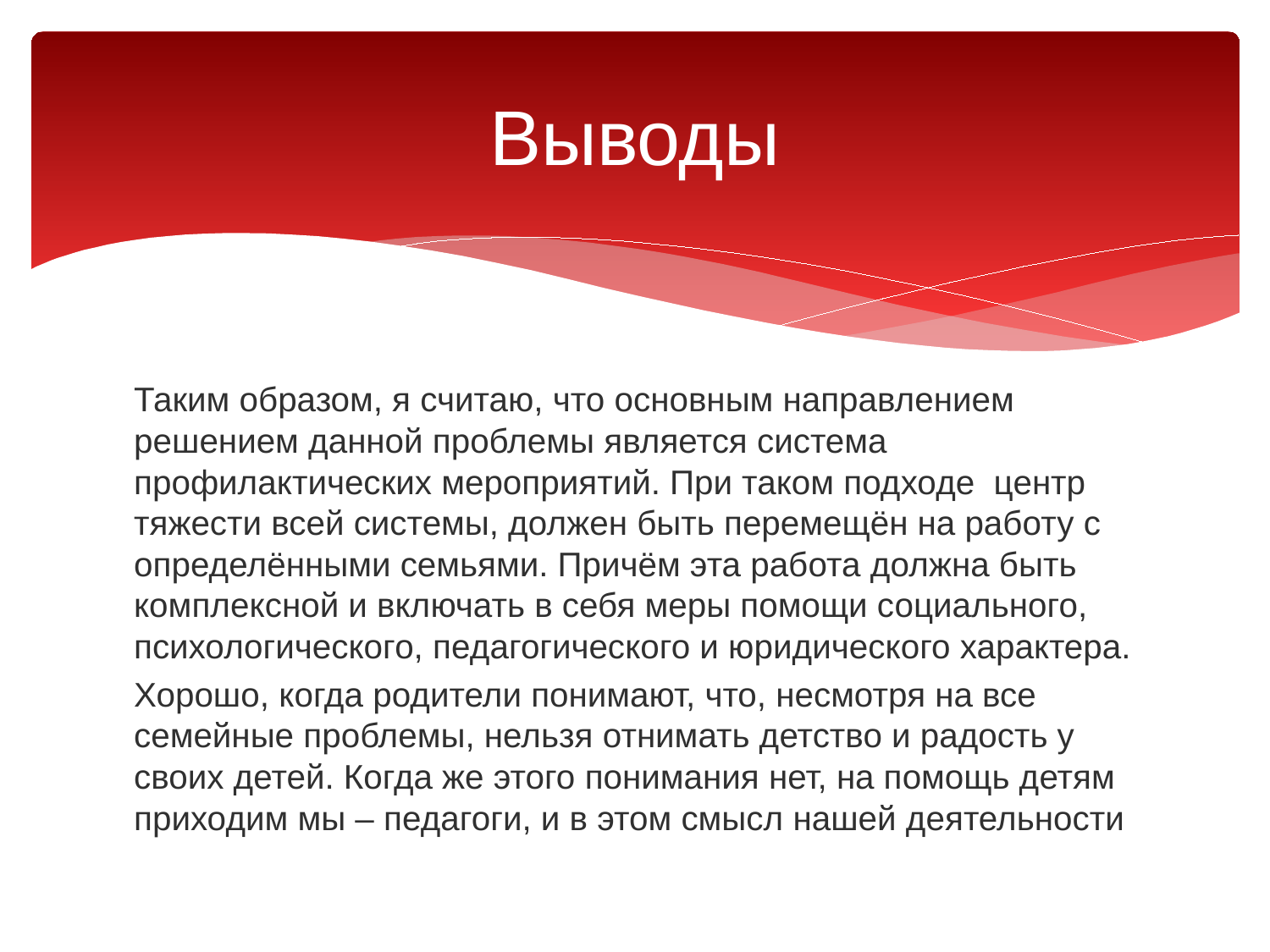

# Выводы
Таким образом, я считаю, что основным направлением решением данной проблемы является система профилактических мероприятий. При таком подходе  центр тяжести всей системы, должен быть перемещён на работу с определёнными семьями. Причём эта работа должна быть комплексной и включать в себя меры помощи социального, психологического, педагогического и юридического характера.
Хорошо, когда родители понимают, что, несмотря на все семейные проблемы, нельзя отнимать детство и радость у своих детей. Когда же этого понимания нет, на помощь детям приходим мы – педагоги, и в этом смысл нашей деятельности